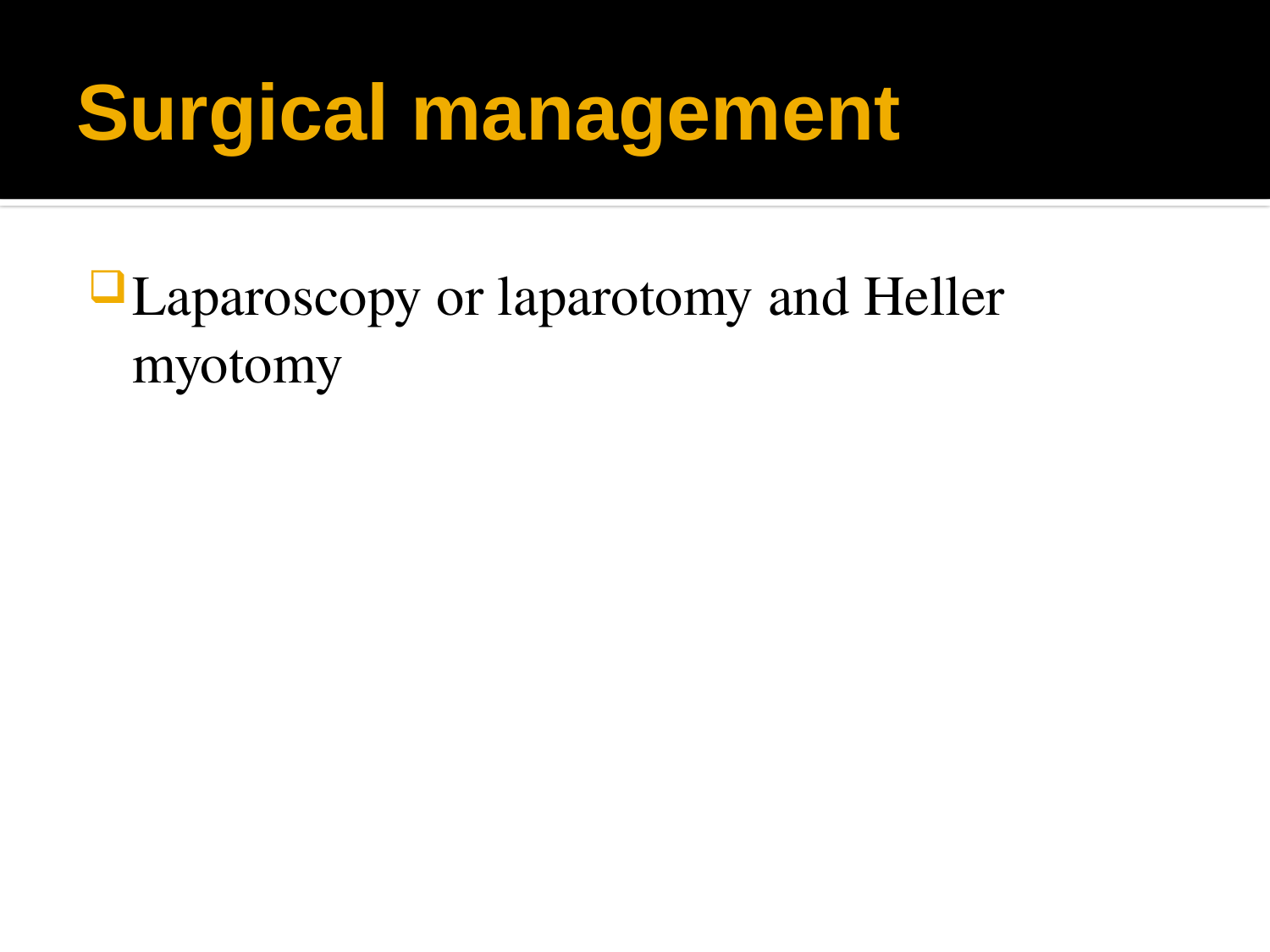

# Surgical management
Laparoscopy or laparotomy and Heller myotomy